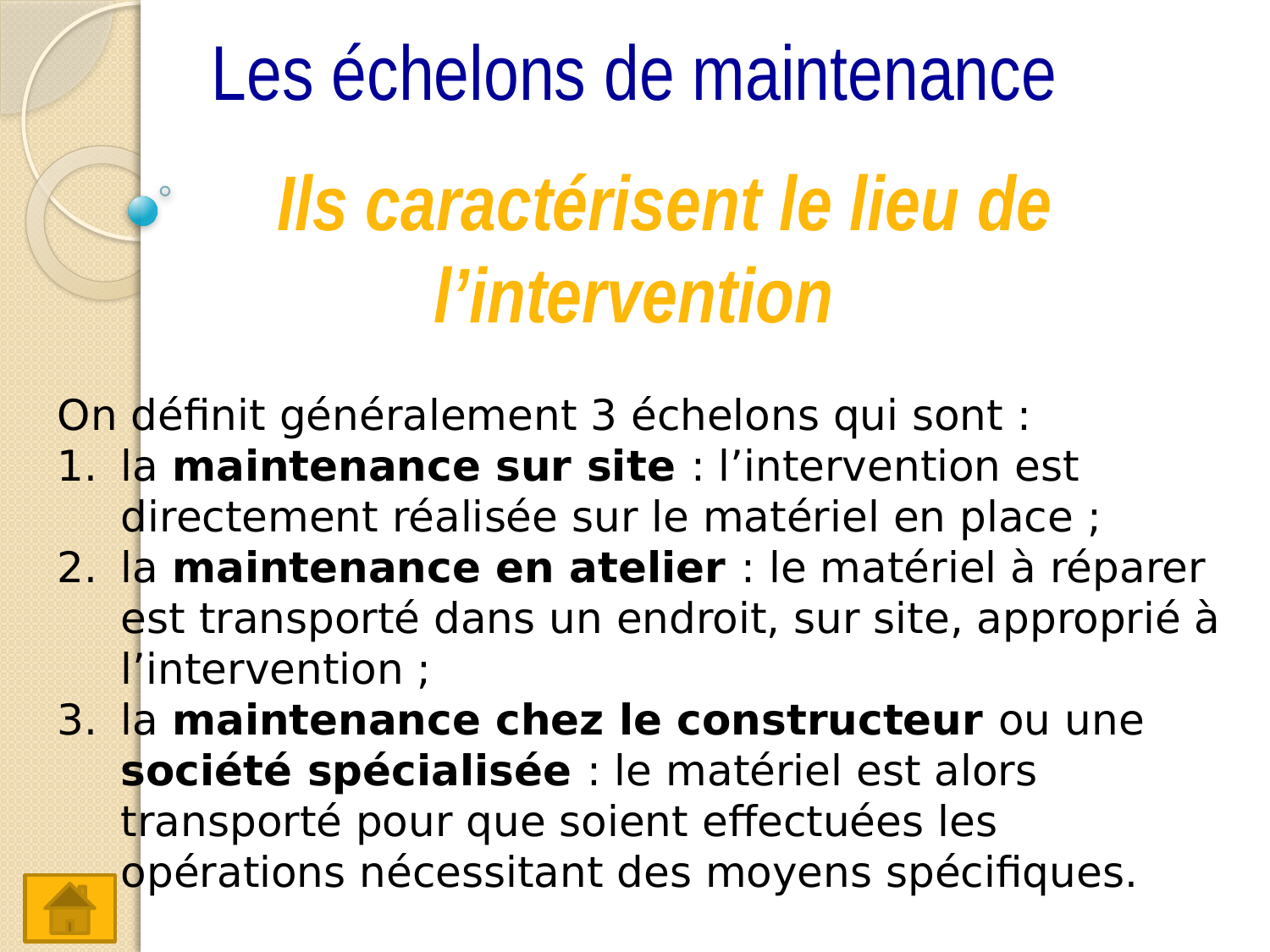

# Les échelons de maintenance
Ils caractérisent le lieu de l’intervention
On définit généralement 3 échelons qui sont :
la maintenance sur site : l’intervention est directement réalisée sur le matériel en place ;
la maintenance en atelier : le matériel à réparer est transporté dans un endroit, sur site, approprié à l’intervention ;
la maintenance chez le constructeur ou une société spécialisée : le matériel est alors transporté pour que soient effectuées les opérations nécessitant des moyens spécifiques.